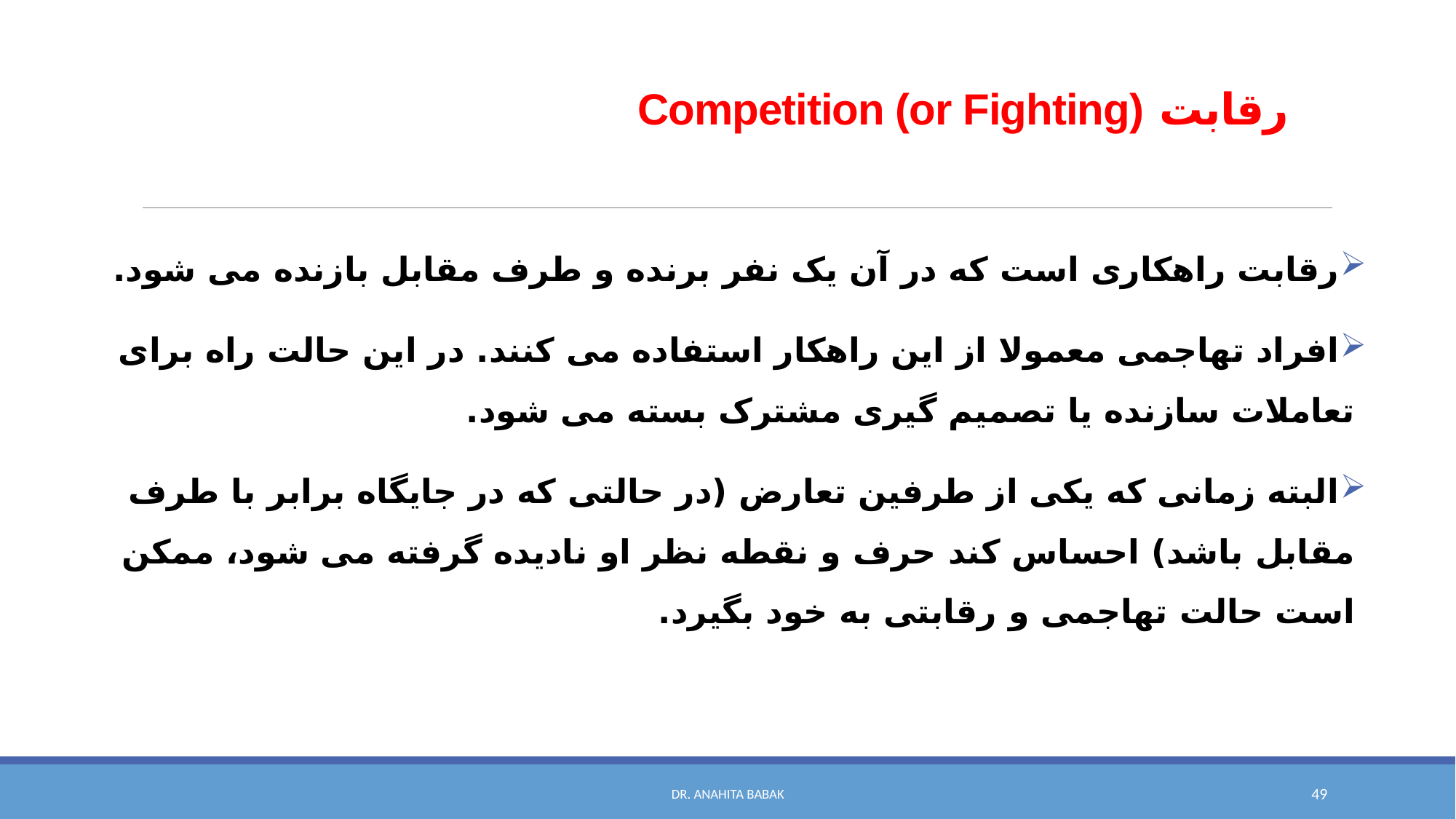

# رقابت Competition (or Fighting)
رقابت راهکاری است که در آن یک نفر برنده و طرف مقابل بازنده می شود.
افراد تهاجمی معمولا از این راهکار استفاده می کنند. در این حالت راه برای تعاملات سازنده یا تصمیم گیری مشترک بسته می شود.
البته زمانی که یکی از طرفین تعارض (در حالتی که در جایگاه برابر با طرف مقابل باشد) احساس کند حرف و نقطه نظر او نادیده گرفته می شود، ممکن است حالت تهاجمی و رقابتی به خود بگیرد.
Dr. Anahita Babak
49